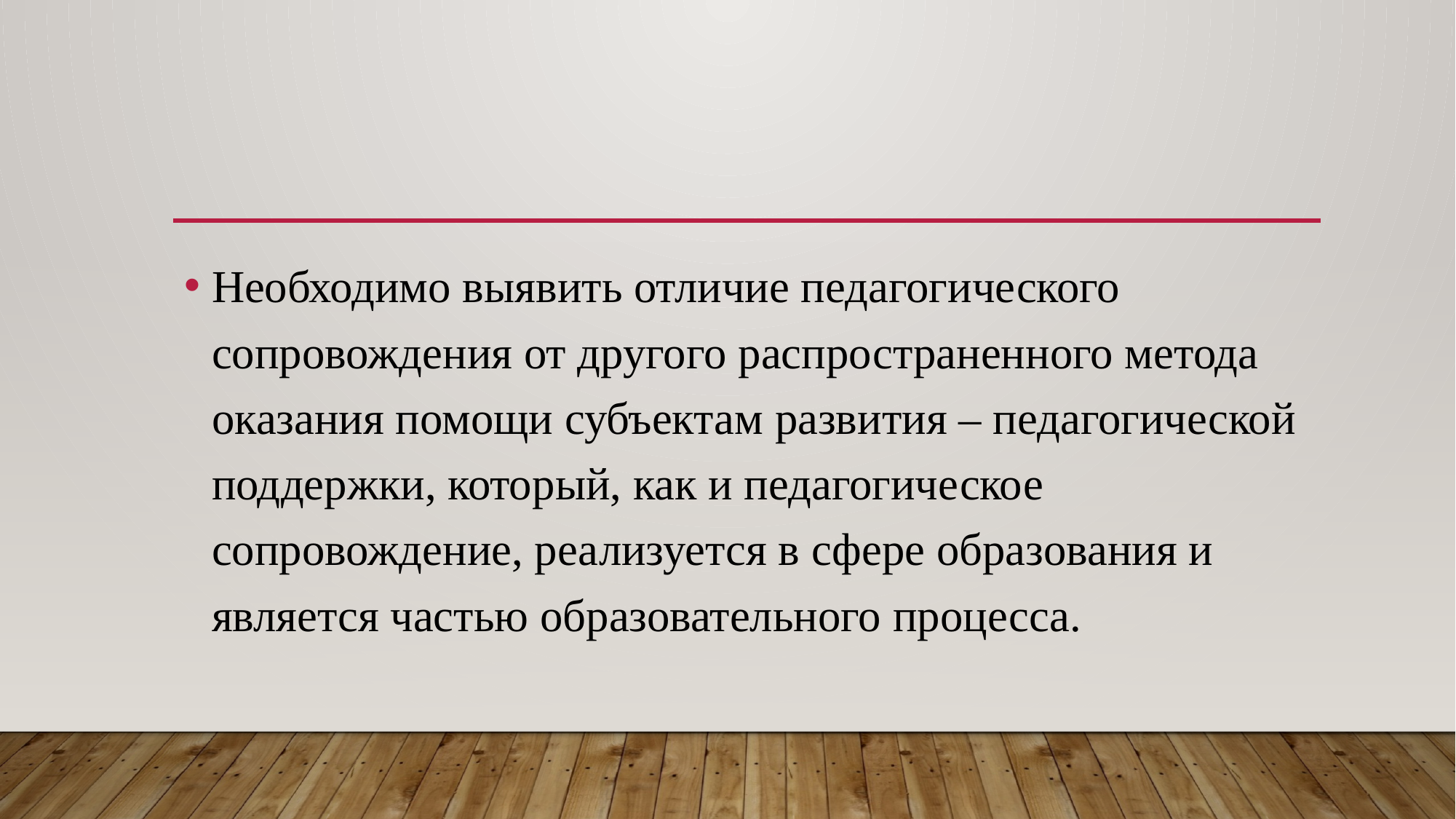

Необходимо выявить отличие педагогического сопровождения от другого распространенного метода оказания помощи субъектам развития – педагогической поддержки, который, как и педагогическое сопровождение, реализуется в сфере образования и является частью образовательного процесса.